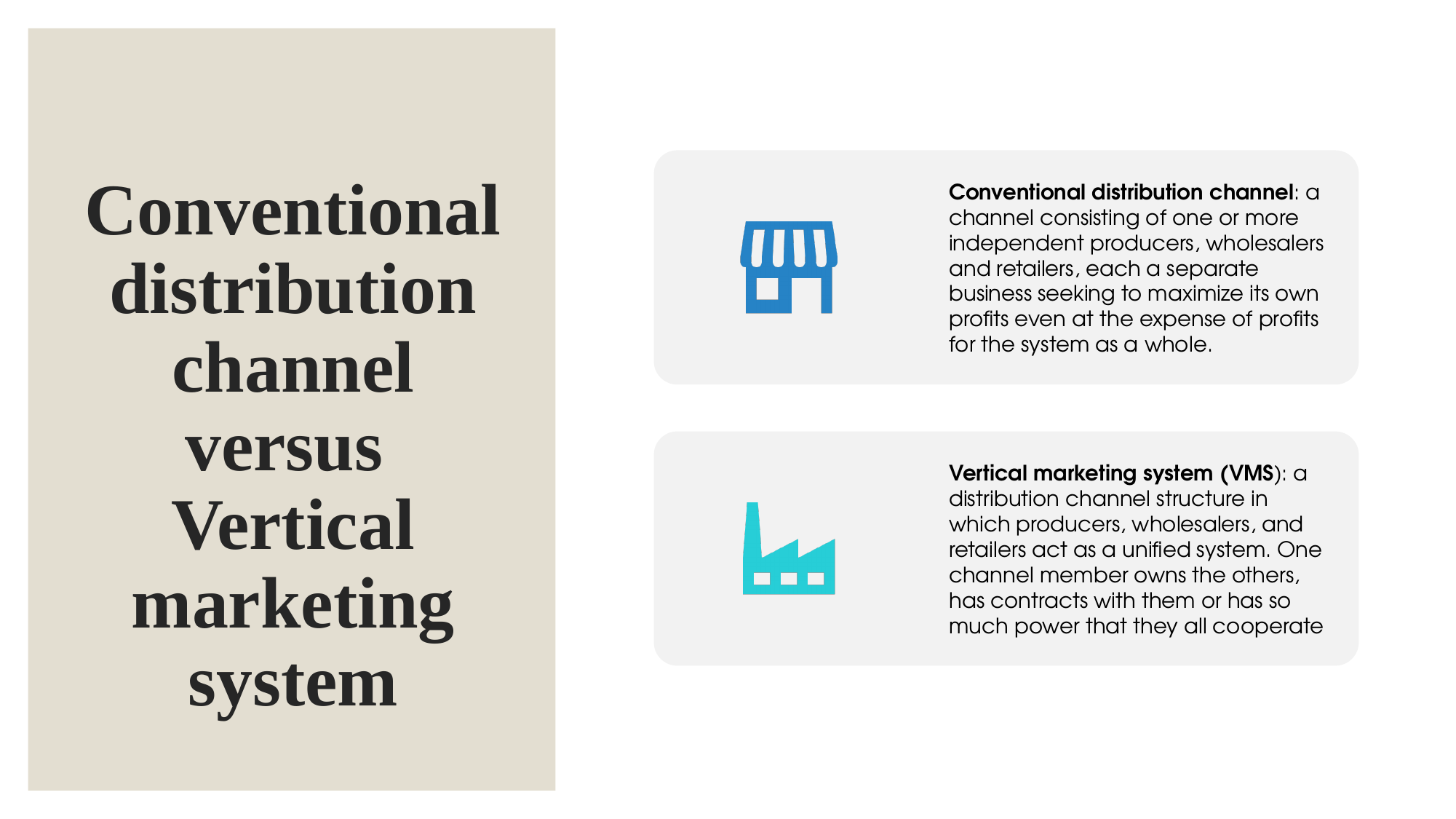

# Conventional distribution channel versus Vertical marketing system
Conventional distribution channel: a channel consisting of one or more independent producers, wholesalers and retailers, each a separate business seeking to maximize its own profits even at the expense of profits for the system as a whole.
Vertical marketing system (VMS): a distribution channel structure in which producers, wholesalers, and retailers act as a unified system. One channel member owns the others, has contracts with them or has so much power that they all cooperate